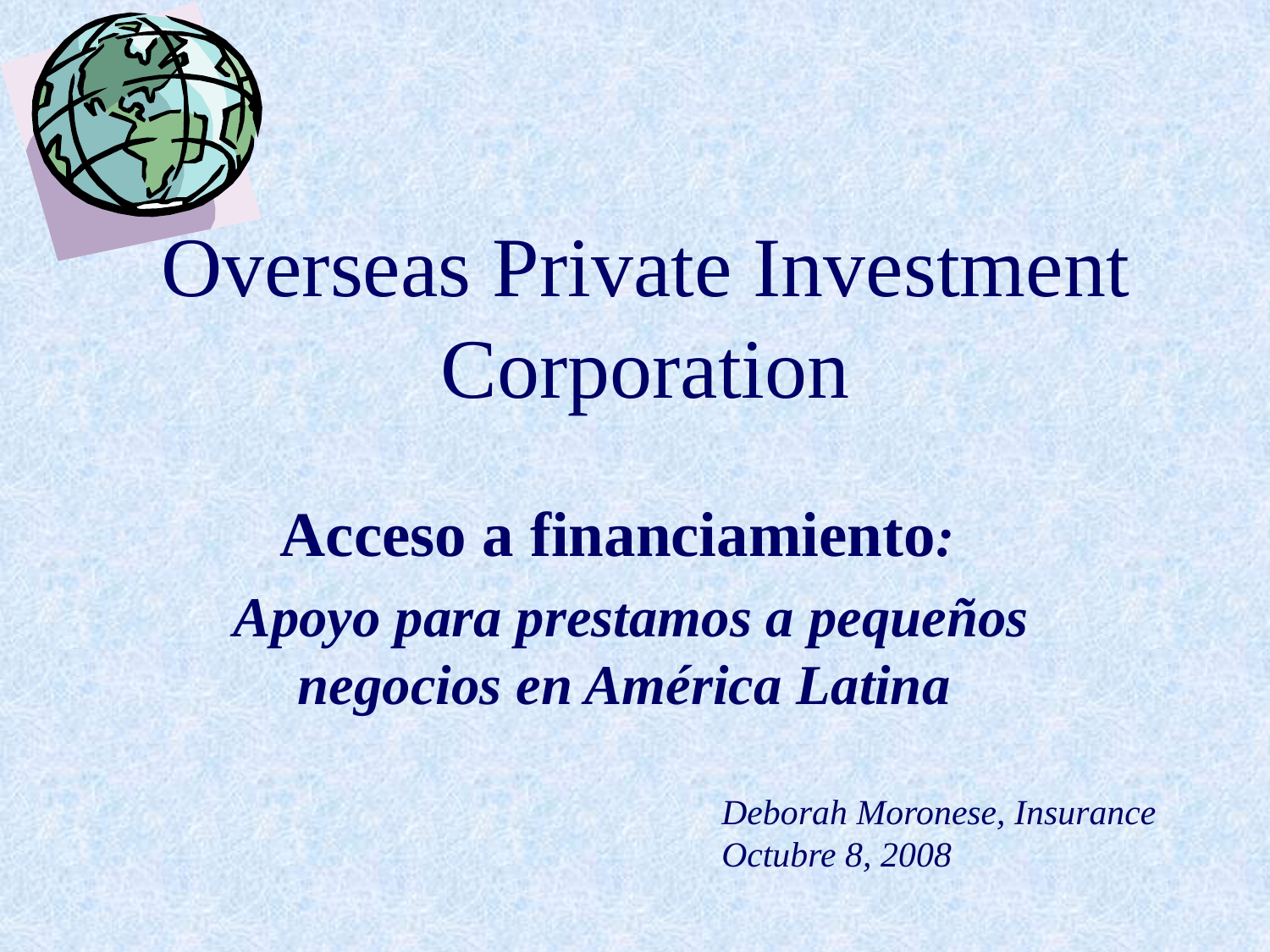

# Overseas Private Investment Corporation
Acceso a financiamiento:
 Apoyo para prestamos a pequeños negocios en América Latina

Deborah Moronese, Insurance
Octubre 8, 2008